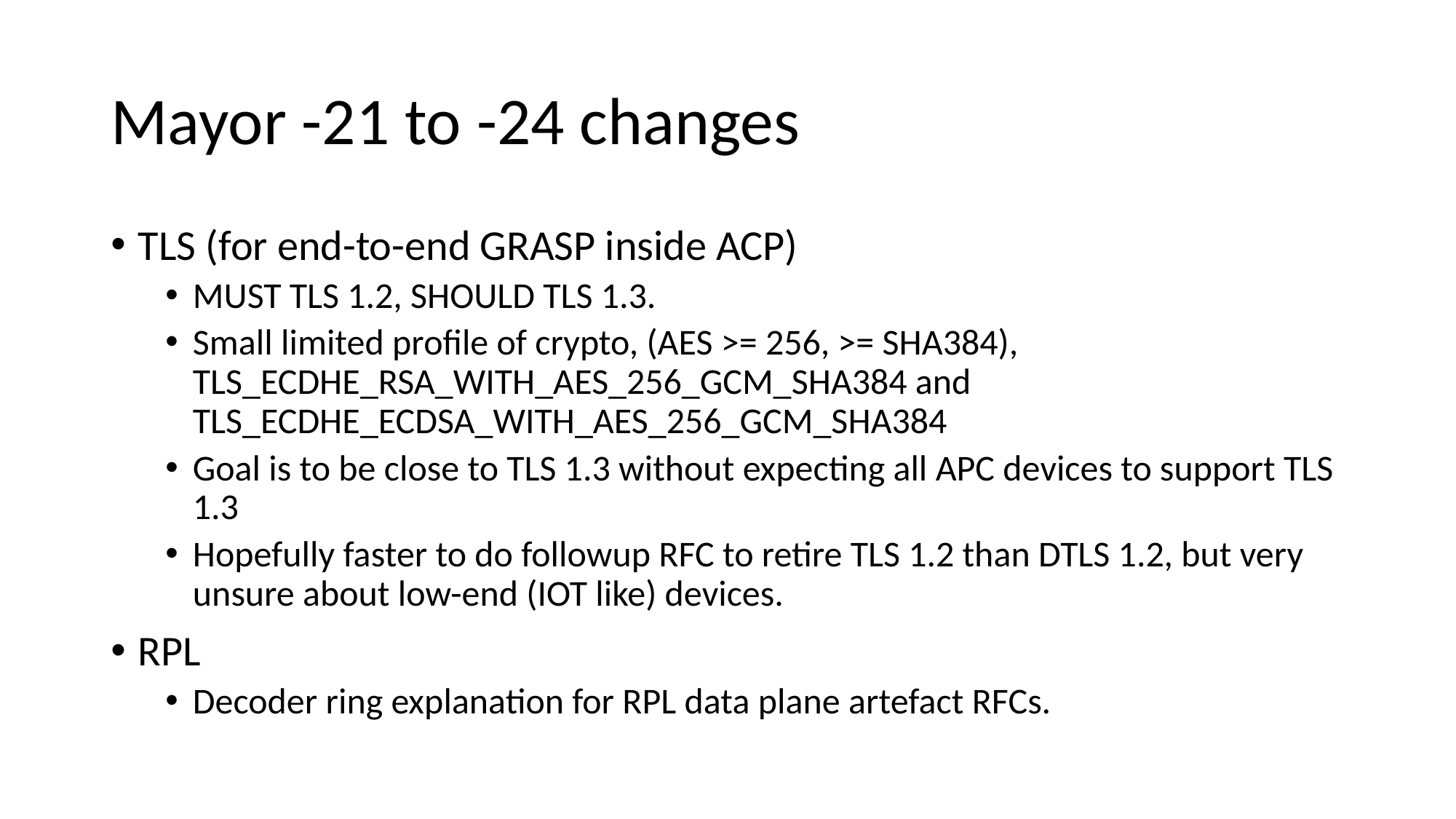

# Mayor -21 to -24 changes
TLS (for end-to-end GRASP inside ACP)
MUST TLS 1.2, SHOULD TLS 1.3.
Small limited profile of crypto, (AES >= 256, >= SHA384), TLS_ECDHE_RSA_WITH_AES_256_GCM_SHA384 and TLS_ECDHE_ECDSA_WITH_AES_256_GCM_SHA384
Goal is to be close to TLS 1.3 without expecting all APC devices to support TLS 1.3
Hopefully faster to do followup RFC to retire TLS 1.2 than DTLS 1.2, but very unsure about low-end (IOT like) devices.
RPL
Decoder ring explanation for RPL data plane artefact RFCs.